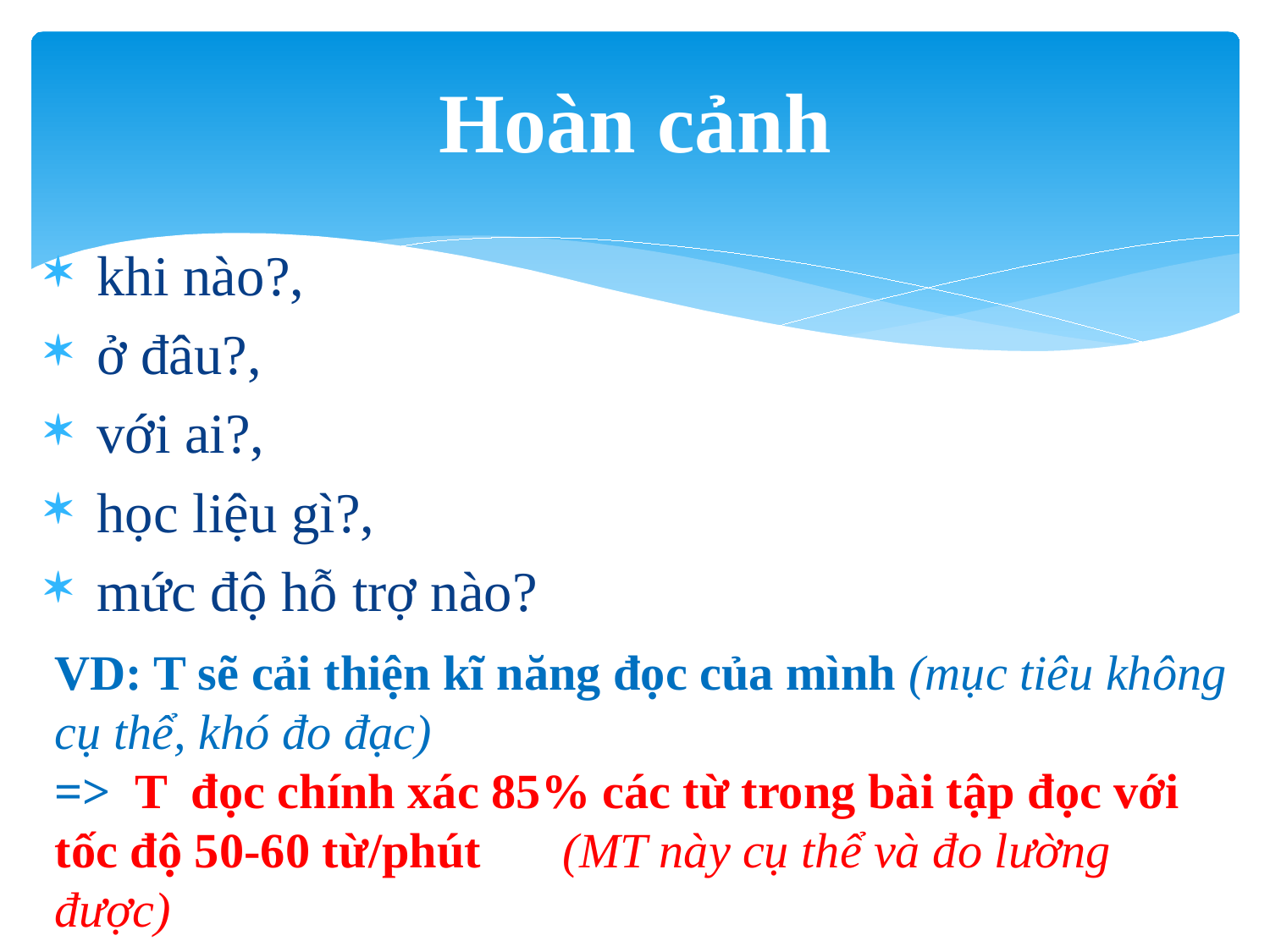

# Hoàn cảnh
 khi nào?,
 ở đâu?,
 với ai?,
 học liệu gì?,
 mức độ hỗ trợ nào?

VD: T sẽ cải thiện kĩ năng đọc của mình (mục tiêu không cụ thể, khó đo đạc)
=>  T  đọc chính xác 85% các từ trong bài tập đọc với tốc độ 50-60 từ/phút 	(MT này cụ thể và đo lường được)